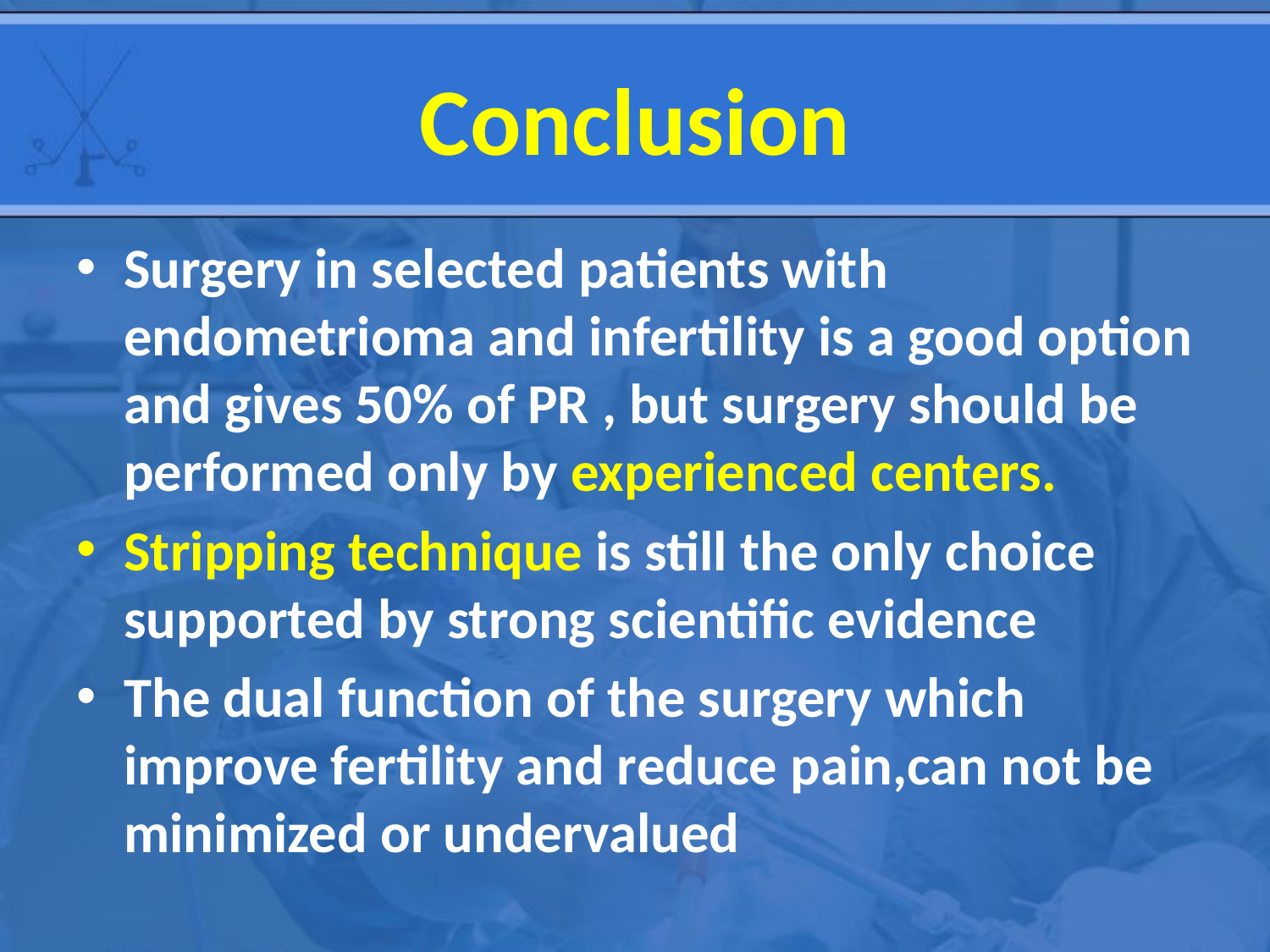

# Conclusion
Surgery in selected patients with endometrioma and infertility is a good option and gives 50% of PR , but surgery should be performed only by experienced centers.
Stripping technique is still the only choice supported by strong scientific evidence
The dual function of the surgery which improve fertility and reduce pain,can not be minimized or undervalued